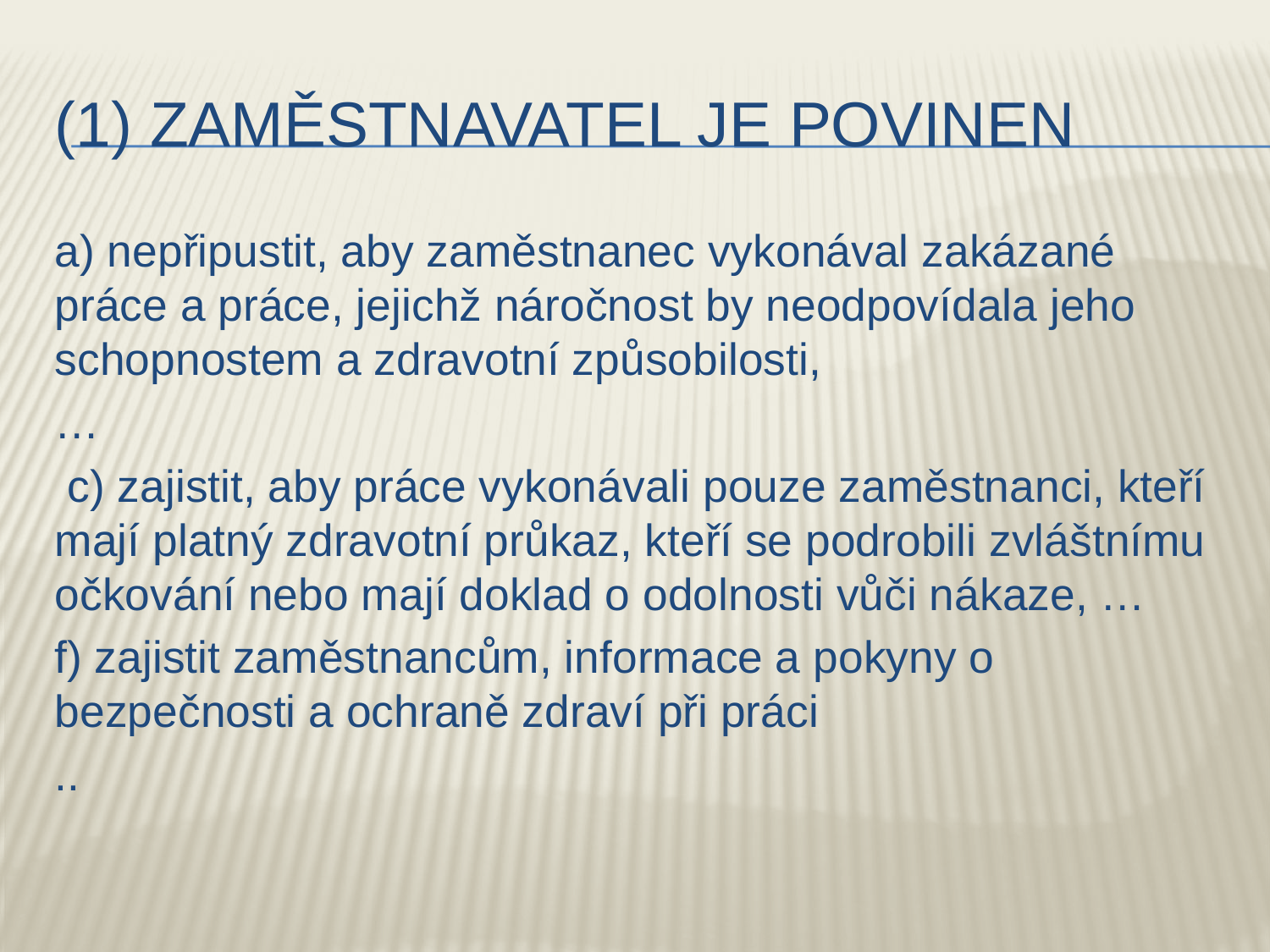

# (1) Zaměstnavatel je povinen
a) nepřipustit, aby zaměstnanec vykonával zakázané práce a práce, jejichž náročnost by neodpovídala jeho schopnostem a zdravotní způsobilosti,
…
 c) zajistit, aby práce vykonávali pouze zaměstnanci, kteří mají platný zdravotní průkaz, kteří se podrobili zvláštnímu očkování nebo mají doklad o odolnosti vůči nákaze, …
f) zajistit zaměstnancům, informace a pokyny o bezpečnosti a ochraně zdraví při práci
..